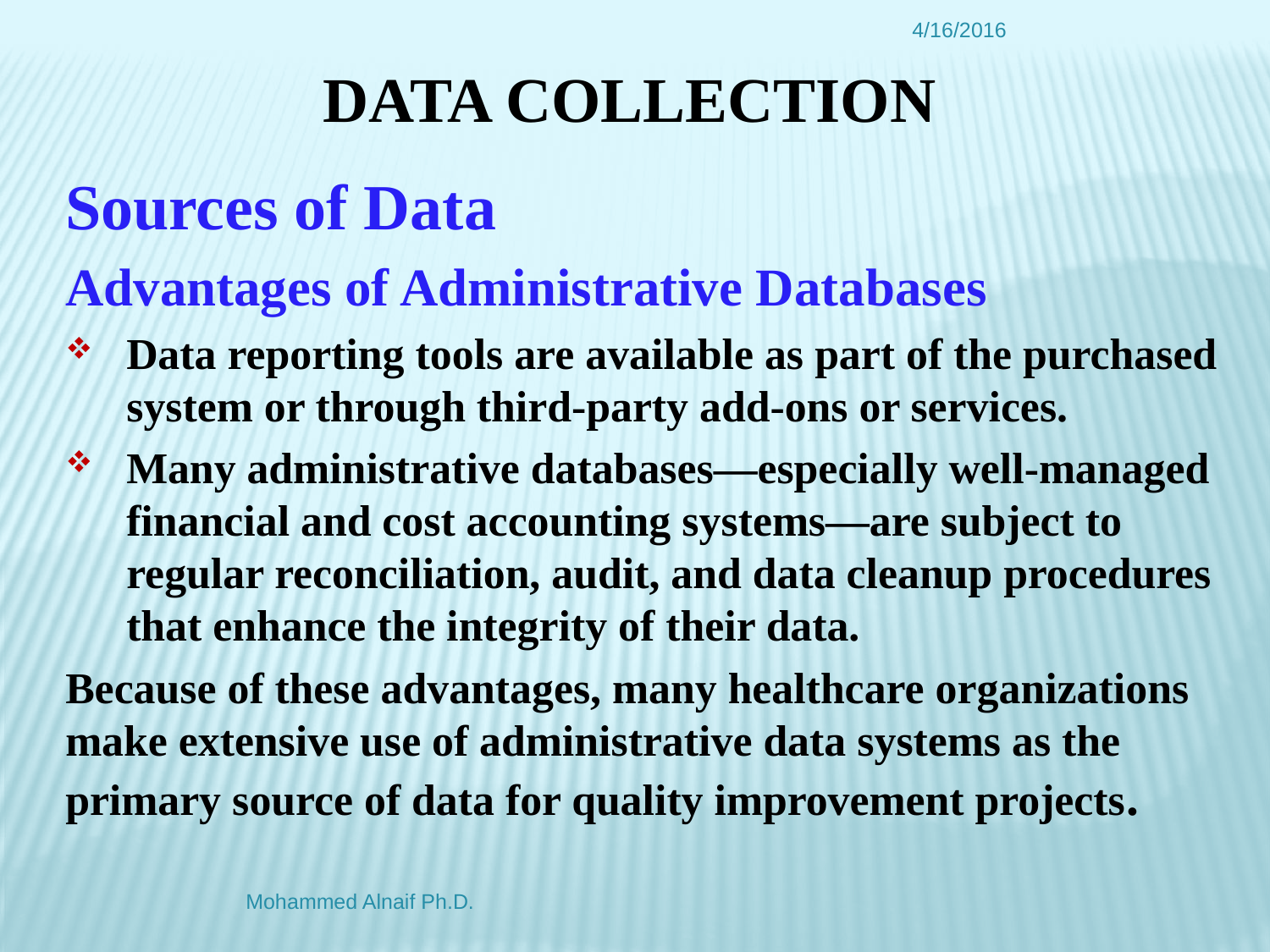

4/16/2016
# Data Collection
Sources of Data
Advantages of Administrative Databases
Data reporting tools are available as part of the purchased system or through third-party add-ons or services.
Many administrative databases—especially well-managed financial and cost accounting systems—are subject to regular reconciliation, audit, and data cleanup procedures that enhance the integrity of their data.
Because of these advantages, many healthcare organizations make extensive use of administrative data systems as the primary source of data for quality improvement projects.
Mohammed Alnaif Ph.D.
43